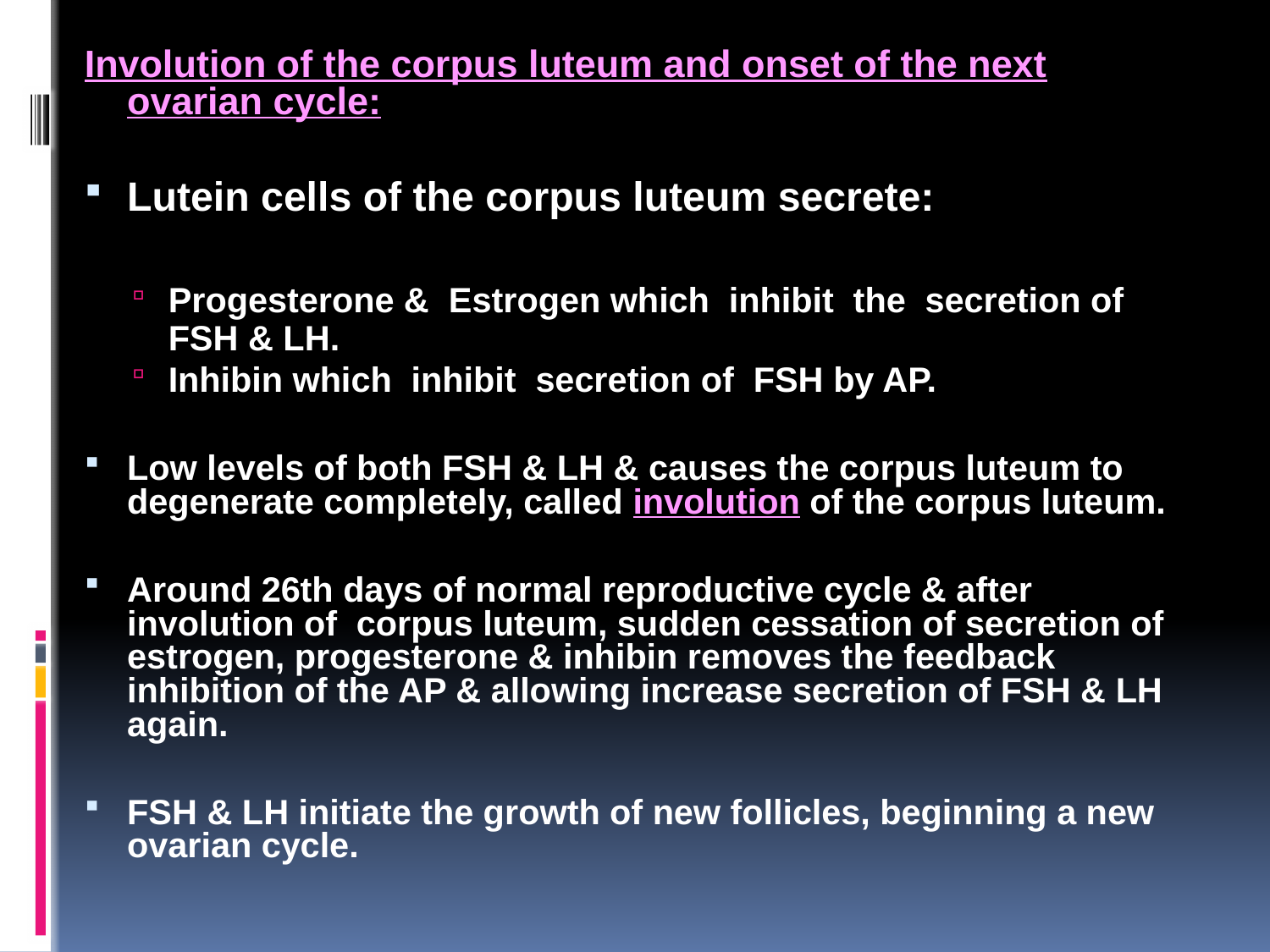

Involution of the corpus luteum and onset of the next ovarian cycle:

Lutein cells of the corpus luteum secrete:

Progesterone &  Estrogen which  inhibit  the  secretion of FSH & LH.
Inhibin which  inhibit  secretion of  FSH by AP.

Low levels of both FSH & LH & causes the corpus luteum to degenerate completely, called involution of the corpus luteum.

Around 26th days of normal reproductive cycle & after involution of  corpus luteum, sudden cessation of secretion of estrogen, progesterone & inhibin removes the feedback inhibition of the AP & allowing increase secretion of FSH & LH again.

FSH & LH initiate the growth of new follicles, beginning a new ovarian cycle.